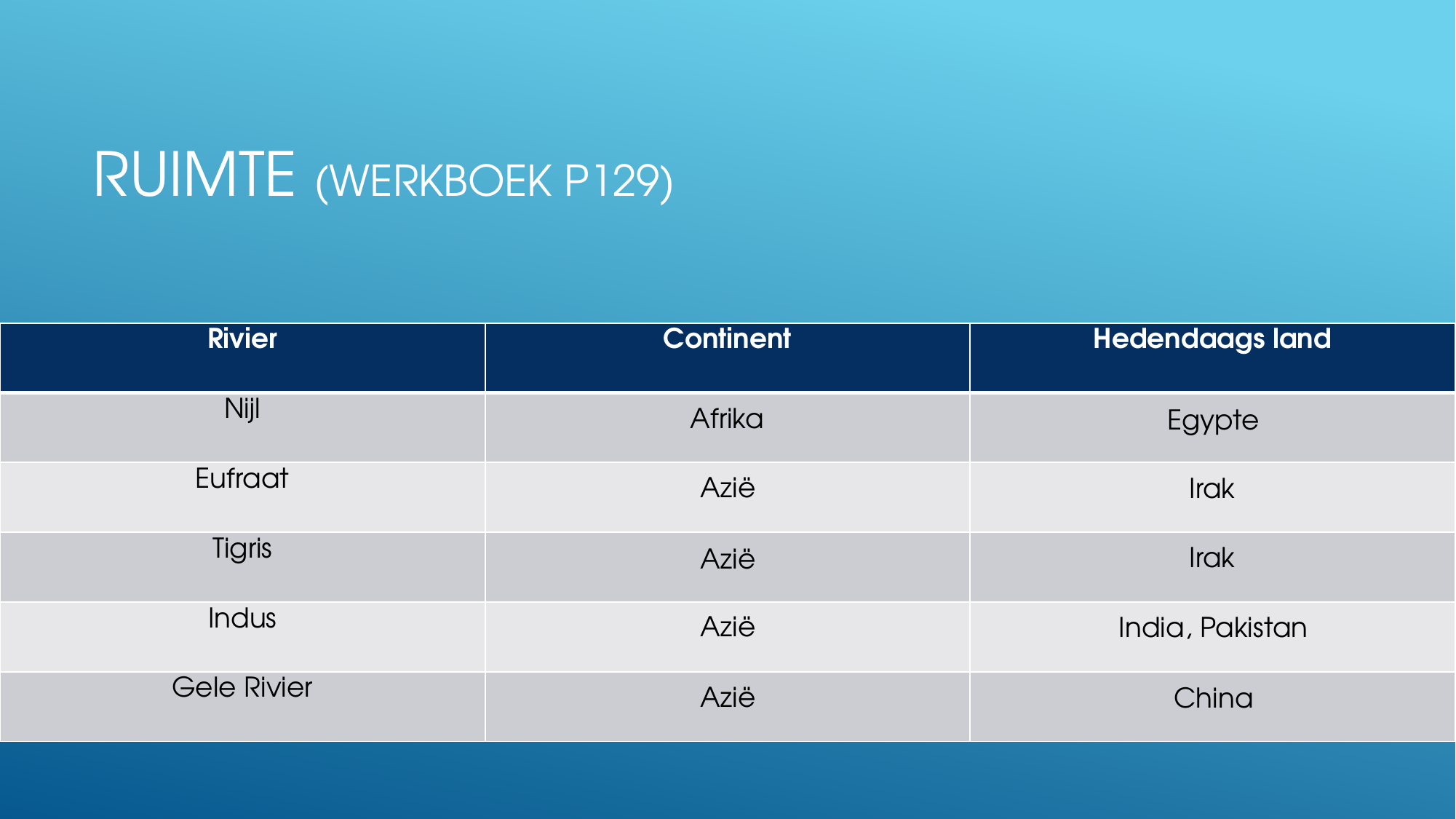

# Ruimte (werkboek p129)
| Rivier | Continent | Hedendaags land |
| --- | --- | --- |
| Nijl |  |  |
| Eufraat |  |  |
| Tigris |  |  |
| Indus |  |  |
| Gele Rivier |  |  |
Afrika
Egypte
Azië
Irak
Irak
Azië
Azië
India, Pakistan
Azië
China